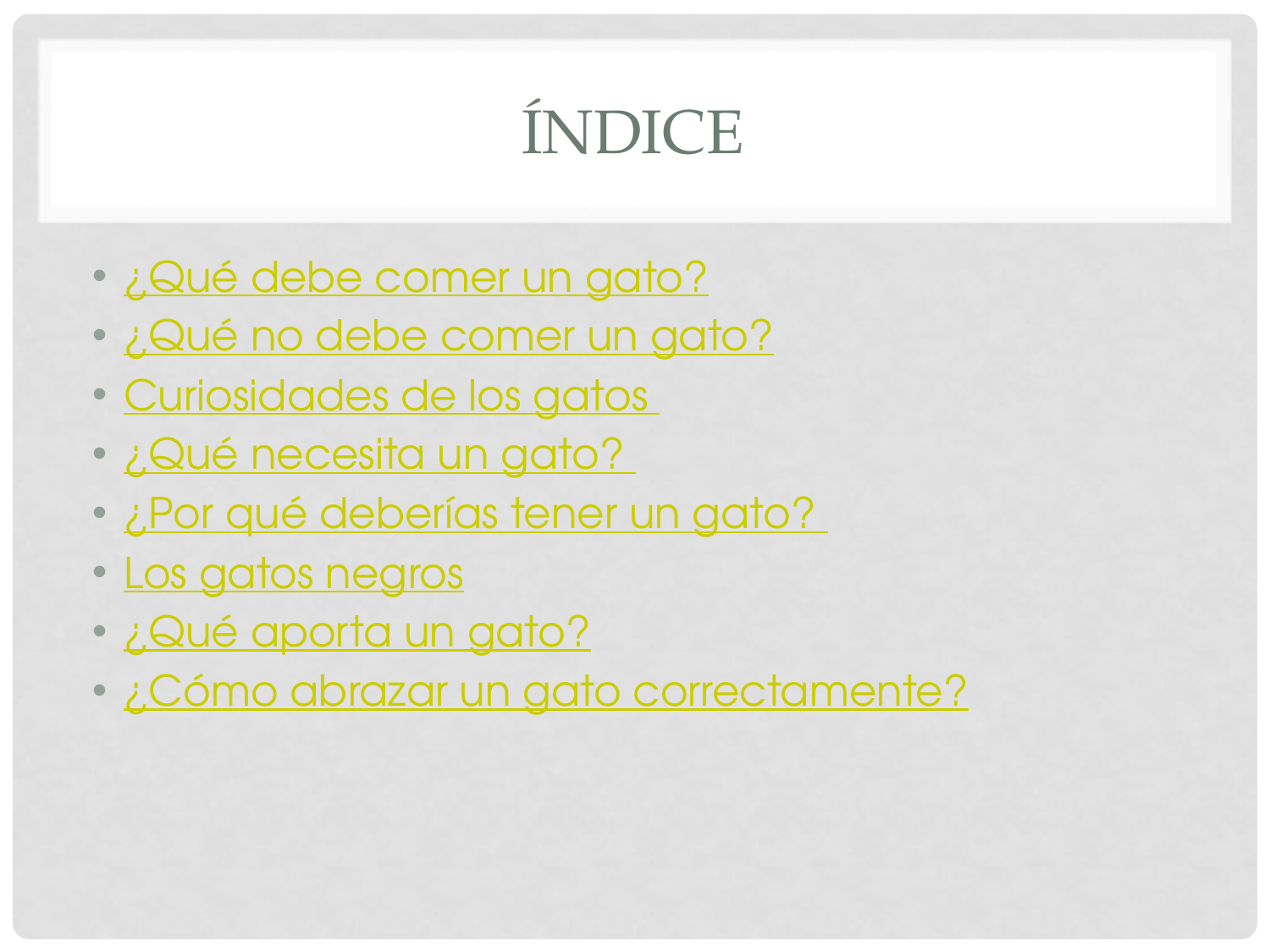

# íNDICE
¿Qué debe comer un gato?
¿Qué no debe comer un gato?
Curiosidades de los gatos
¿Qué necesita un gato?
¿Por qué deberías tener un gato?
Los gatos negros
¿Qué aporta un gato?
¿Cómo abrazar un gato correctamente?